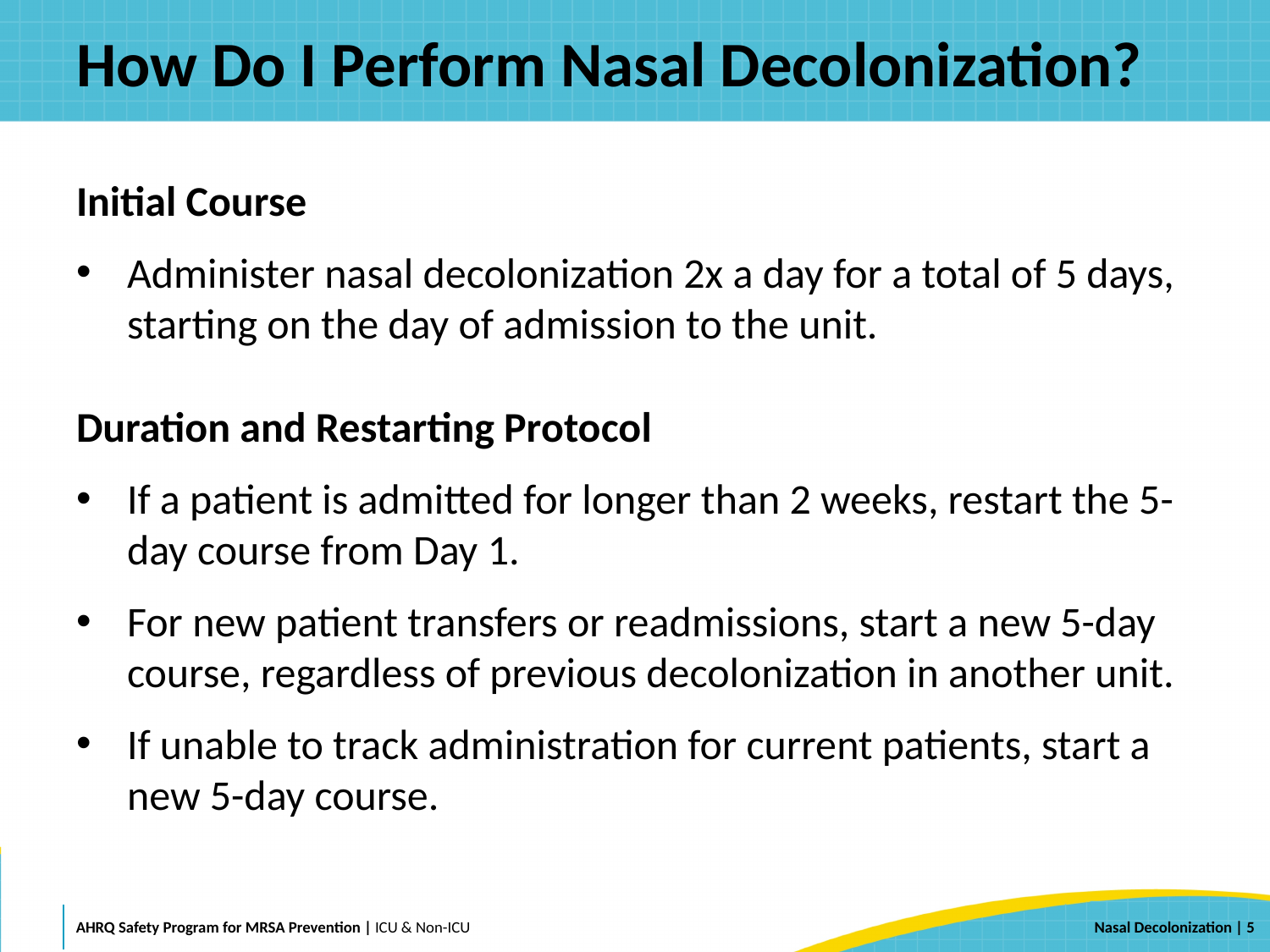

# How Do I Perform Nasal Decolonization?
Initial Course
Administer nasal decolonization 2x a day for a total of 5 days, starting on the day of admission to the unit.
Duration and Restarting Protocol
If a patient is admitted for longer than 2 weeks, restart the 5-day course from Day 1.
For new patient transfers or readmissions, start a new 5-day course, regardless of previous decolonization in another unit.
If unable to track administration for current patients, start a new 5-day course.
 | 5